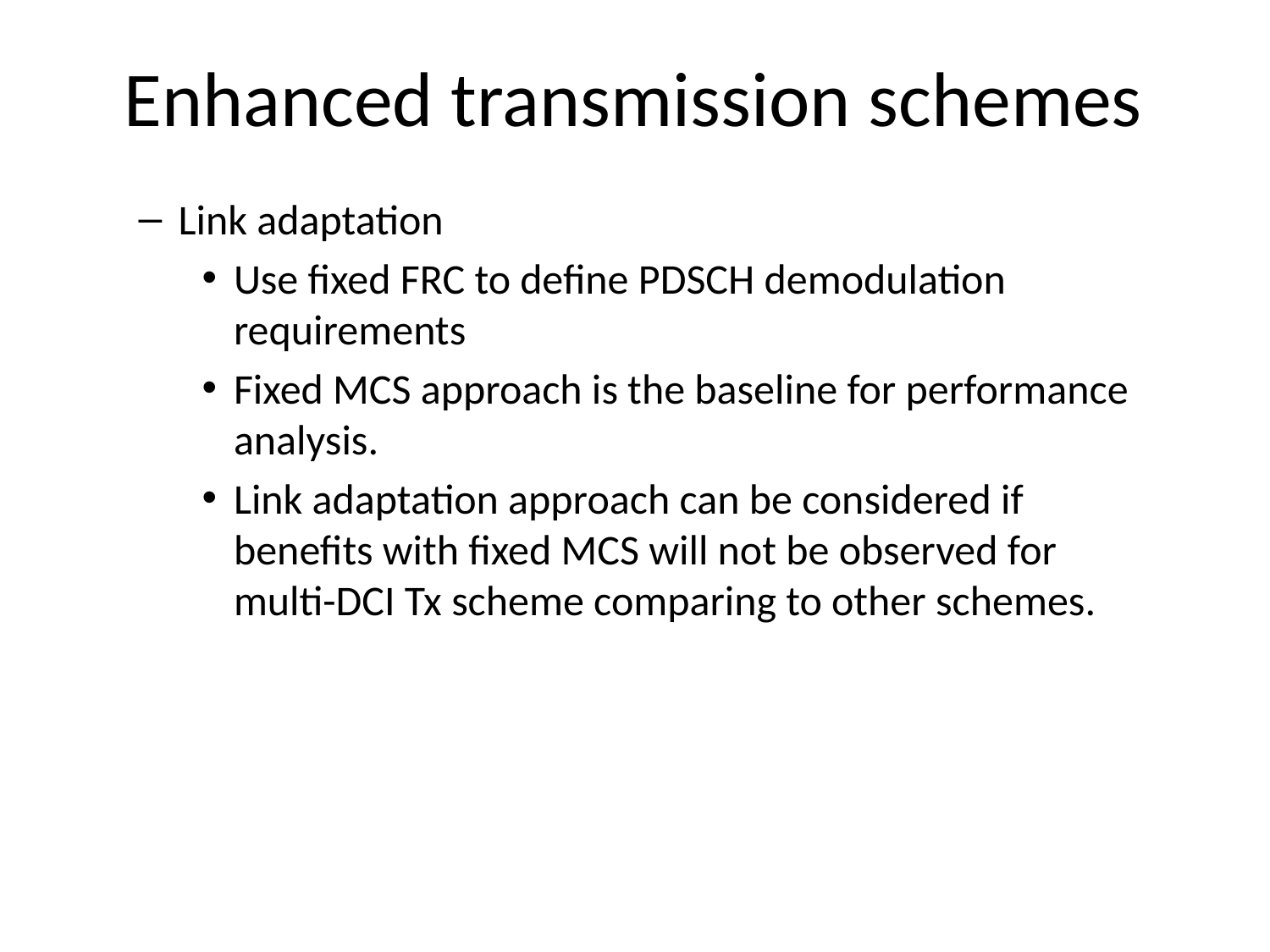

# Enhanced transmission schemes
Link adaptation
Use fixed FRC to define PDSCH demodulation requirements
Fixed MCS approach is the baseline for performance analysis.
Link adaptation approach can be considered if benefits with fixed MCS will not be observed for multi-DCI Tx scheme comparing to other schemes.